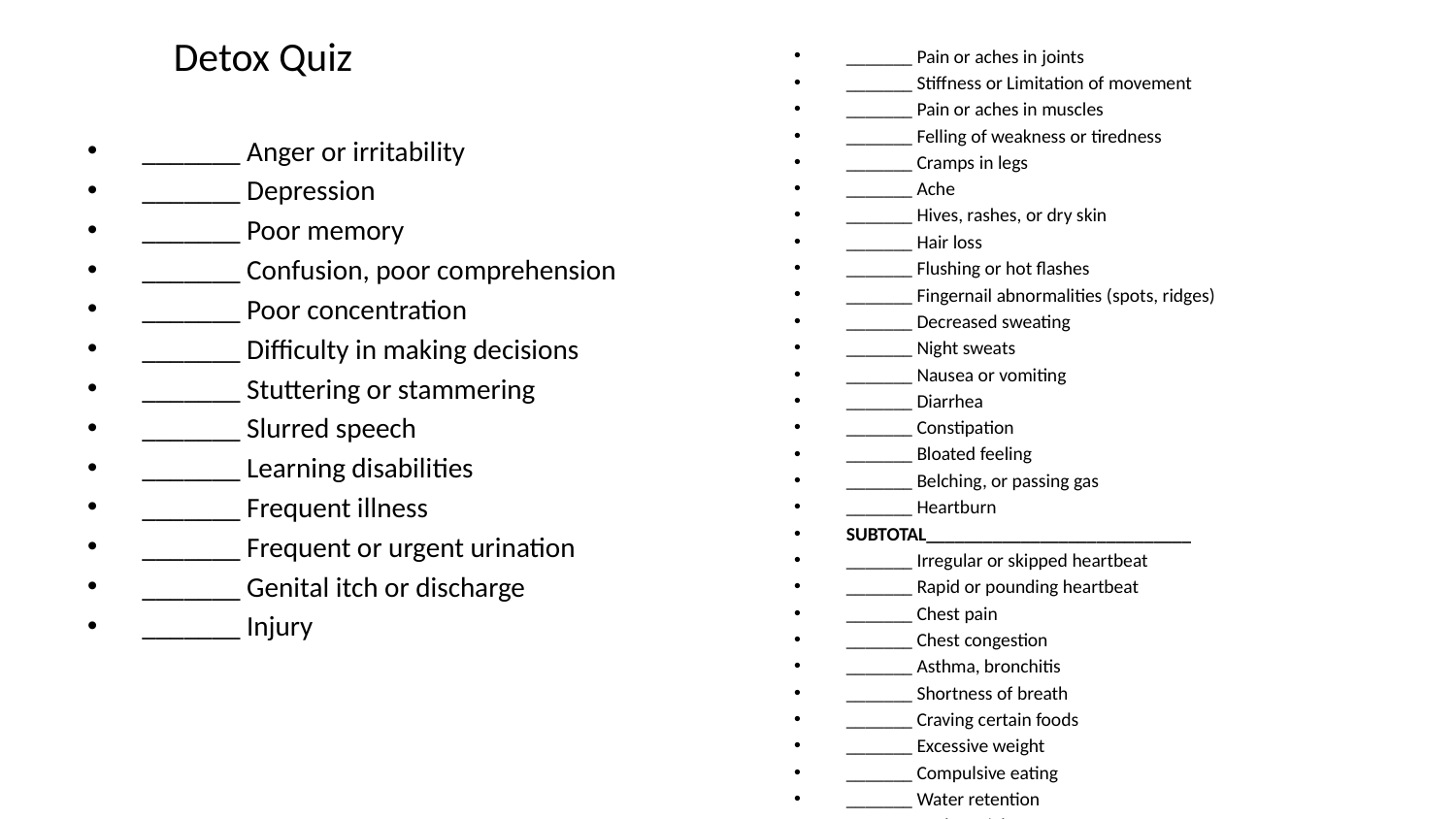

# Detox Quiz
_______ Pain or aches in joints
_______ Stiffness or Limitation of movement
_______ Pain or aches in muscles
_______ Felling of weakness or tiredness
_______ Cramps in legs
_______ Ache
_______ Hives, rashes, or dry skin
_______ Hair loss
_______ Flushing or hot flashes
_______ Fingernail abnormalities (spots, ridges)
_______ Decreased sweating
_______ Night sweats
_______ Nausea or vomiting
_______ Diarrhea
_______ Constipation
_______ Bloated feeling
_______ Belching, or passing gas
_______ Heartburn
SUBTOTAL____________________________
_______ Irregular or skipped heartbeat
_______ Rapid or pounding heartbeat
_______ Chest pain
_______ Chest congestion
_______ Asthma, bronchitis
_______ Shortness of breath
_______ Craving certain foods
_______ Excessive weight
_______ Compulsive eating
_______ Water retention
_______ Underweight

_______ Anger or irritability
_______ Depression
_______ Poor memory
_______ Confusion, poor comprehension
_______ Poor concentration
_______ Difficulty in making decisions
_______ Stuttering or stammering
_______ Slurred speech
_______ Learning disabilities
_______ Frequent illness
_______ Frequent or urgent urination
_______ Genital itch or discharge
_______ Injury